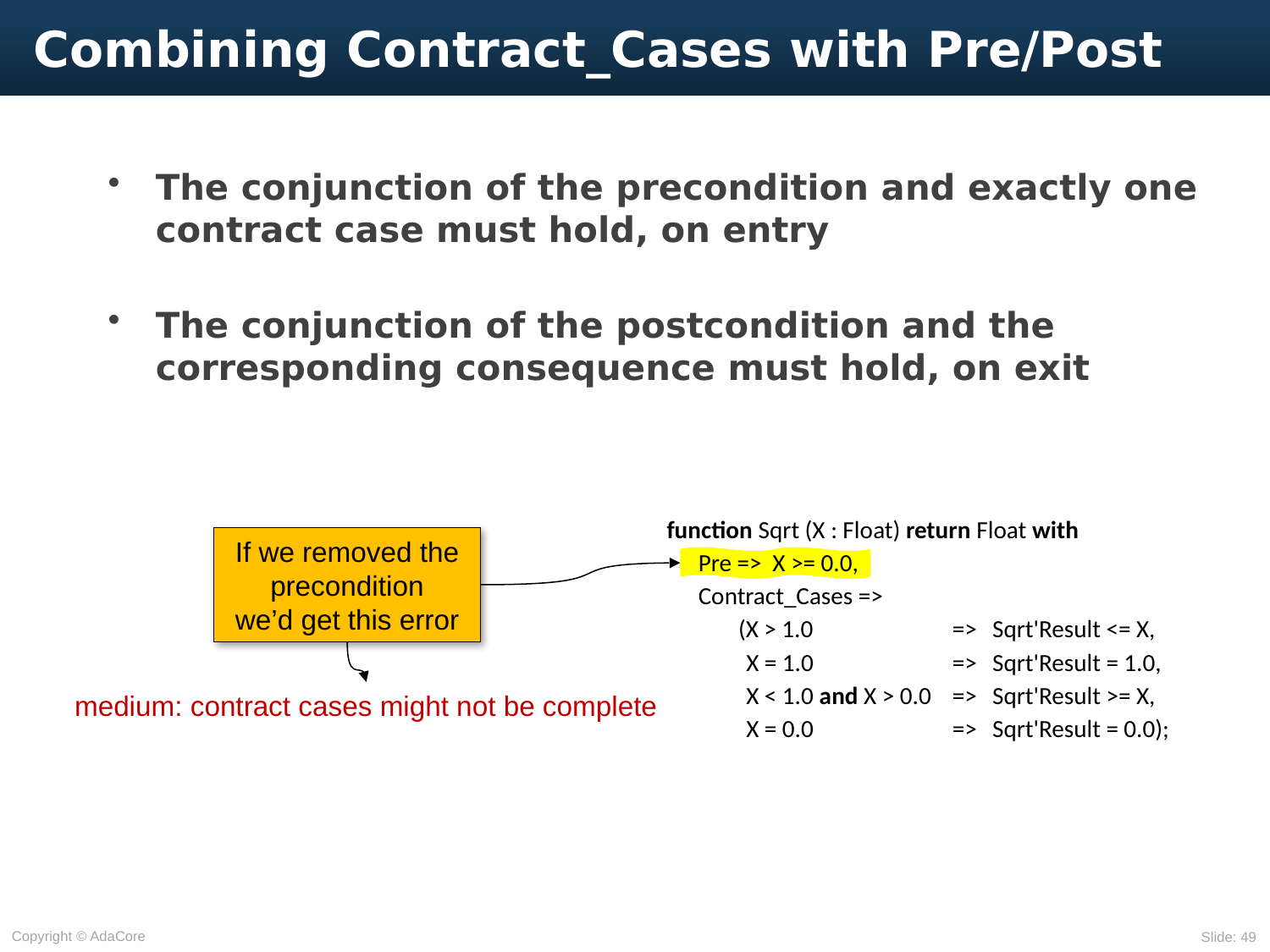

# Combining Contract_Cases with Pre/Post
The conjunction of the precondition and exactly one contract case must hold, on entry
The conjunction of the postcondition and the corresponding consequence must hold, on exit
function Sqrt (X : Float) return Float with
	Pre =>  X >= 0.0,
	Contract_Cases =>
		(X > 1.0             	=>	Sqrt'Result <= X,
			X = 1.0             	=>	Sqrt'Result = 1.0,
			X < 1.0 and X > 0.0	=>	Sqrt'Result >= X,
			X = 0.0             	=>	Sqrt'Result = 0.0);
If we removed the precondition
we’d get this error

medium: contract cases might not be complete